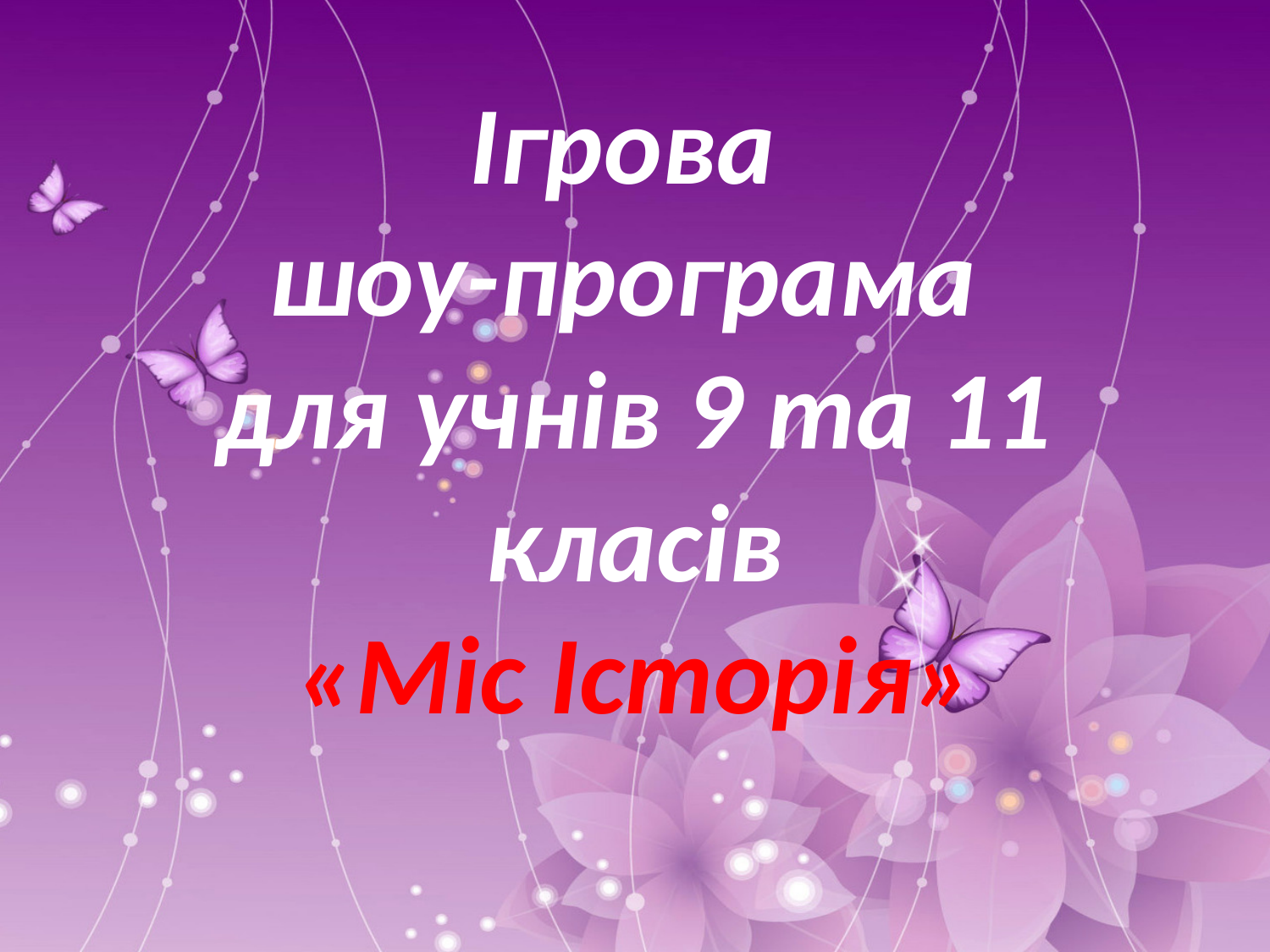

# Ігрова шоу-програма для учнів 9 та 11 класів «Міс Історія»